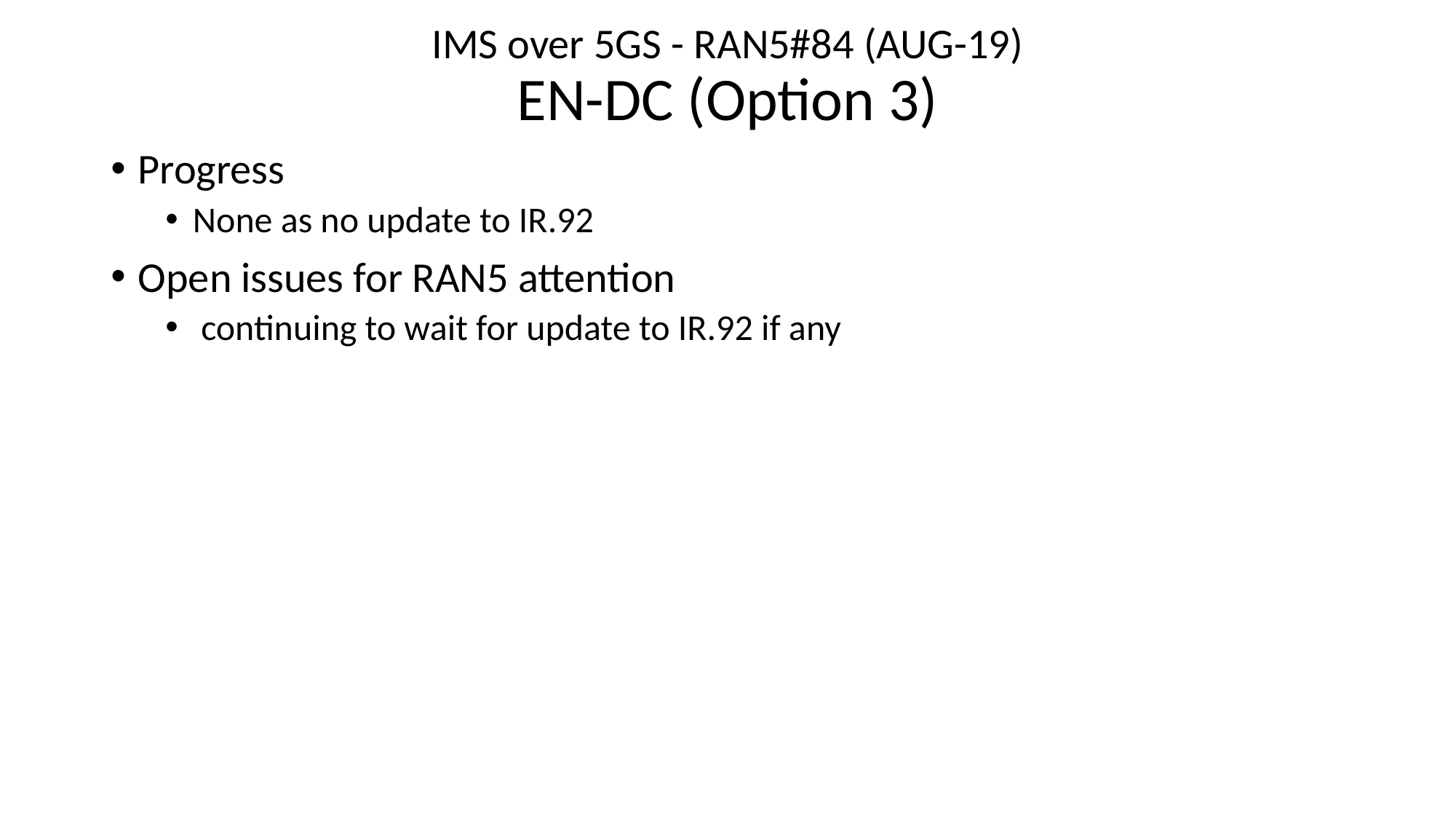

# IMS over 5GS - RAN5#84 (AUG-19) EN-DC (Option 3)
Progress
None as no update to IR.92
Open issues for RAN5 attention
 continuing to wait for update to IR.92 if any